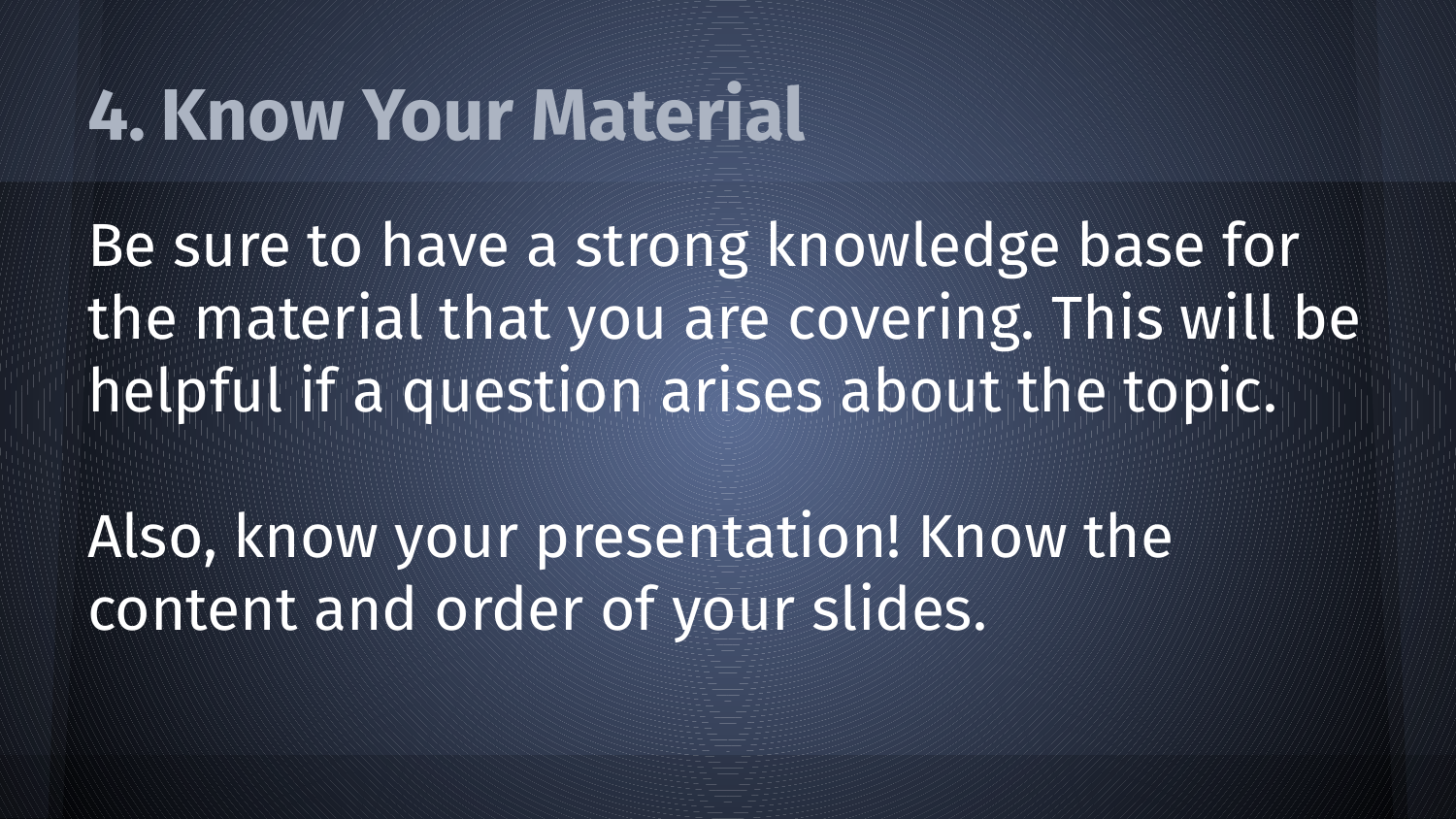

# Know Your Material
Be sure to have a strong knowledge base for the material that you are covering. This will be helpful if a question arises about the topic.

Also, know your presentation! Know the content and order of your slides.